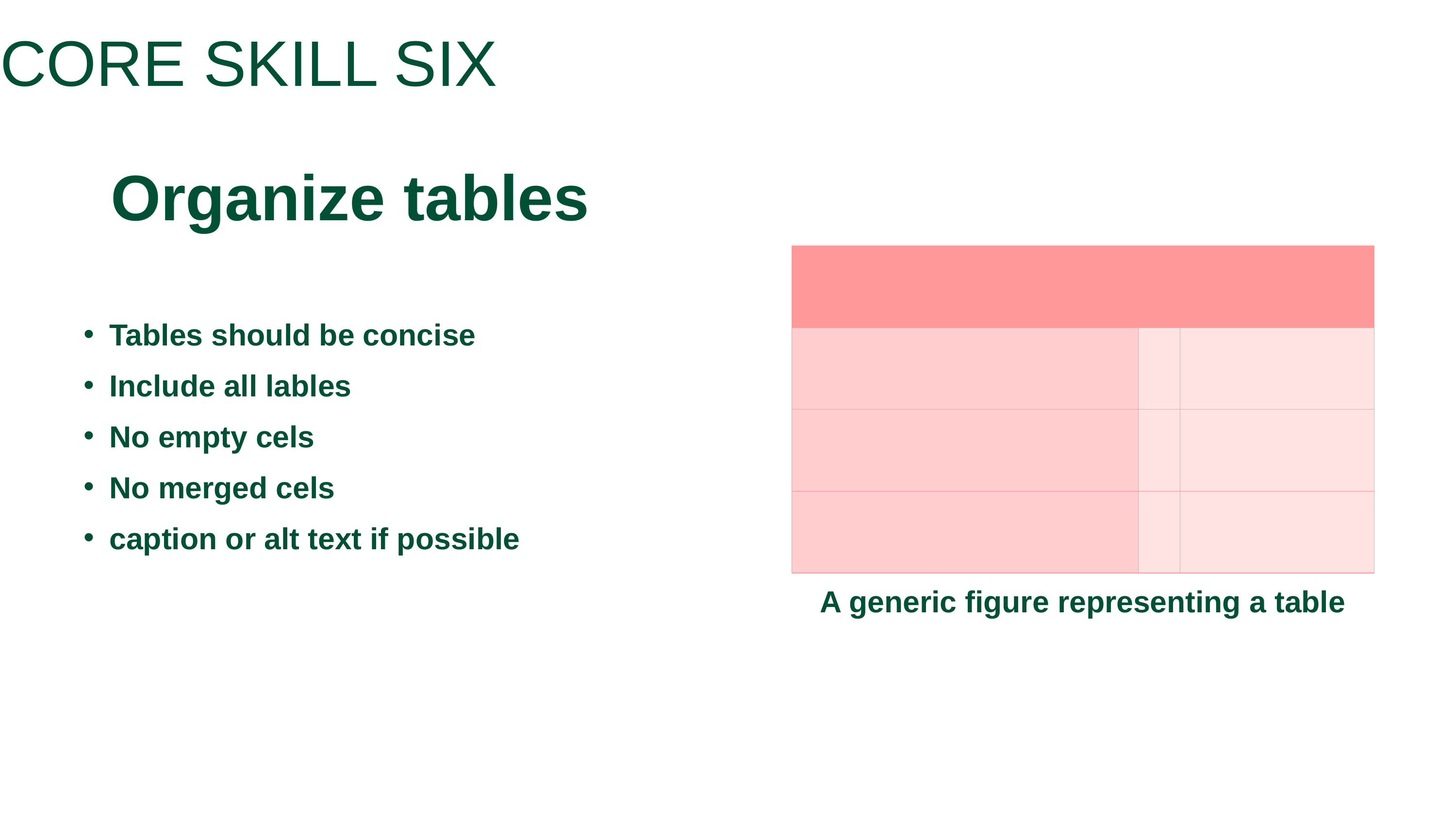

CORE SKILL SIX
Organize tables
|  |  |  |
| --- | --- | --- |
|  |  |  |
|  |  |  |
|  |  |  |
Tables should be concise
Include all lables
No empty cels
No merged cels
caption or alt text if possible
A generic figure representing a table